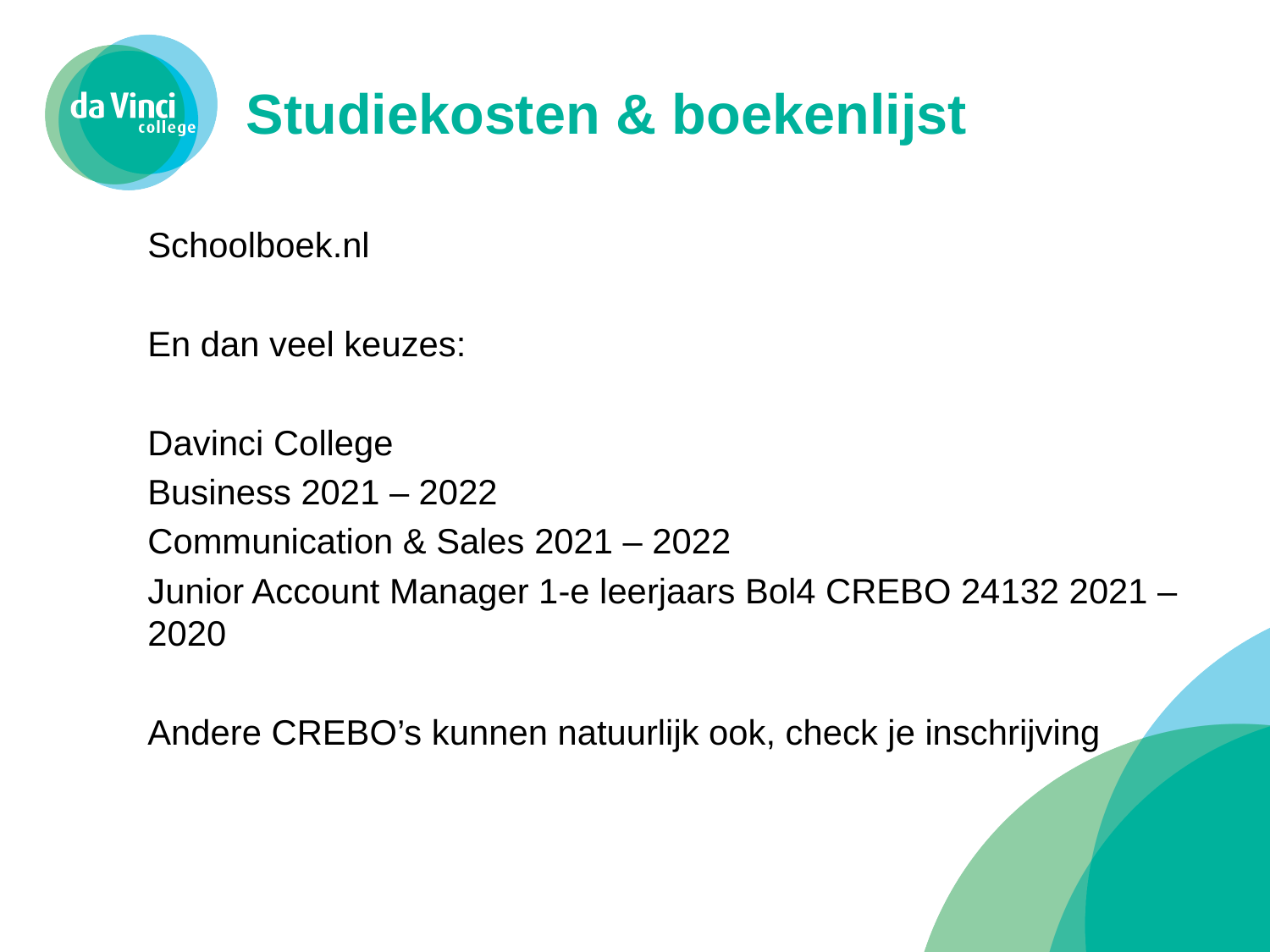

# Studiekosten & boekenlijst
Schoolboek.nl

En dan veel keuzes:

Davinci College
Business 2021 – 2022
Communication & Sales 2021 – 2022
Junior Account Manager 1-e leerjaars Bol4 CREBO 24132 2021 – 2020

Andere CREBO’s kunnen natuurlijk ook, check je inschrijving